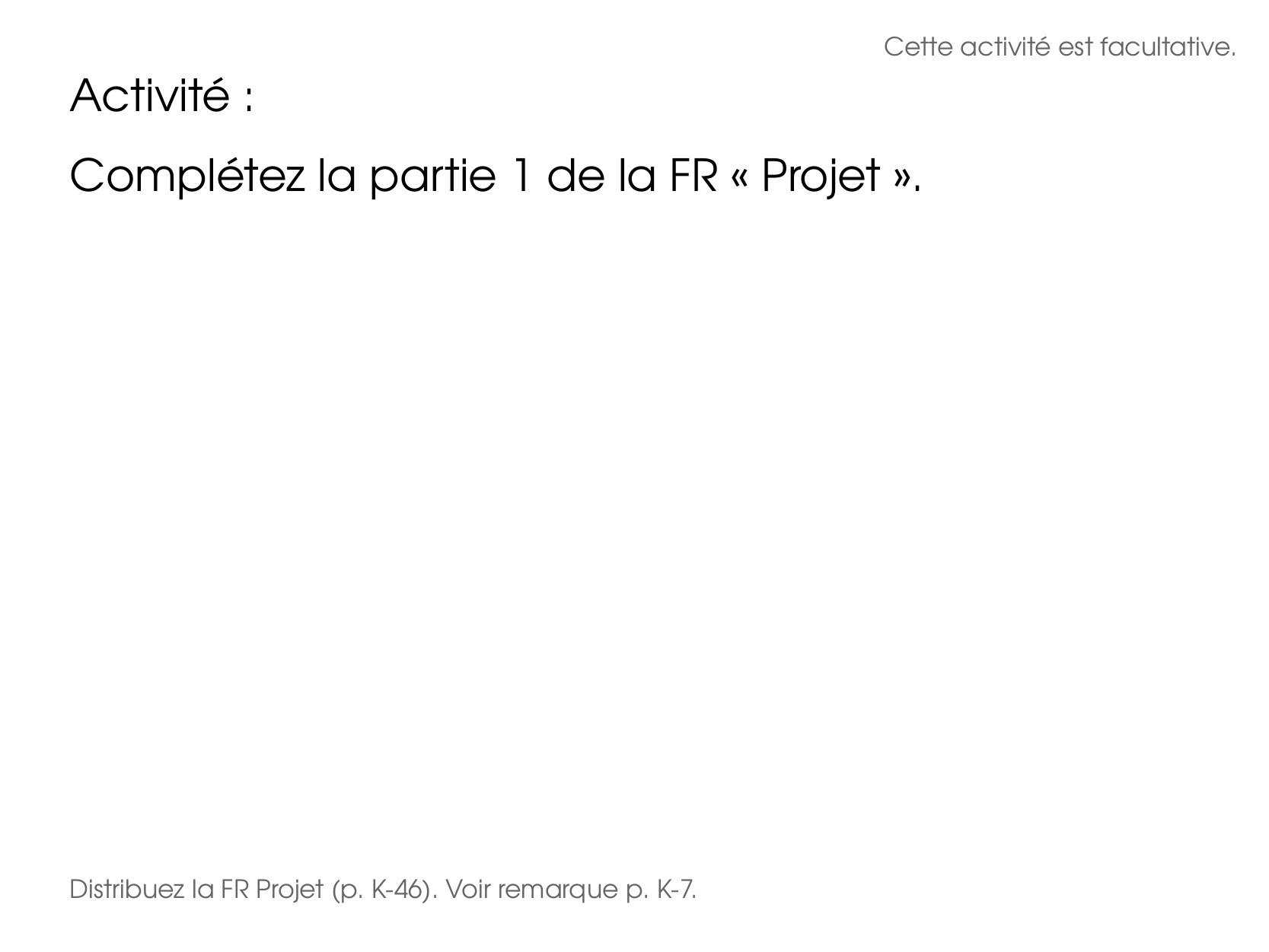

Cette activité est facultative.
Activité :
Complétez la partie 1 de la FR « Projet ».
Distribuez la FR Projet (p. K-46). Voir remarque p. K-7.